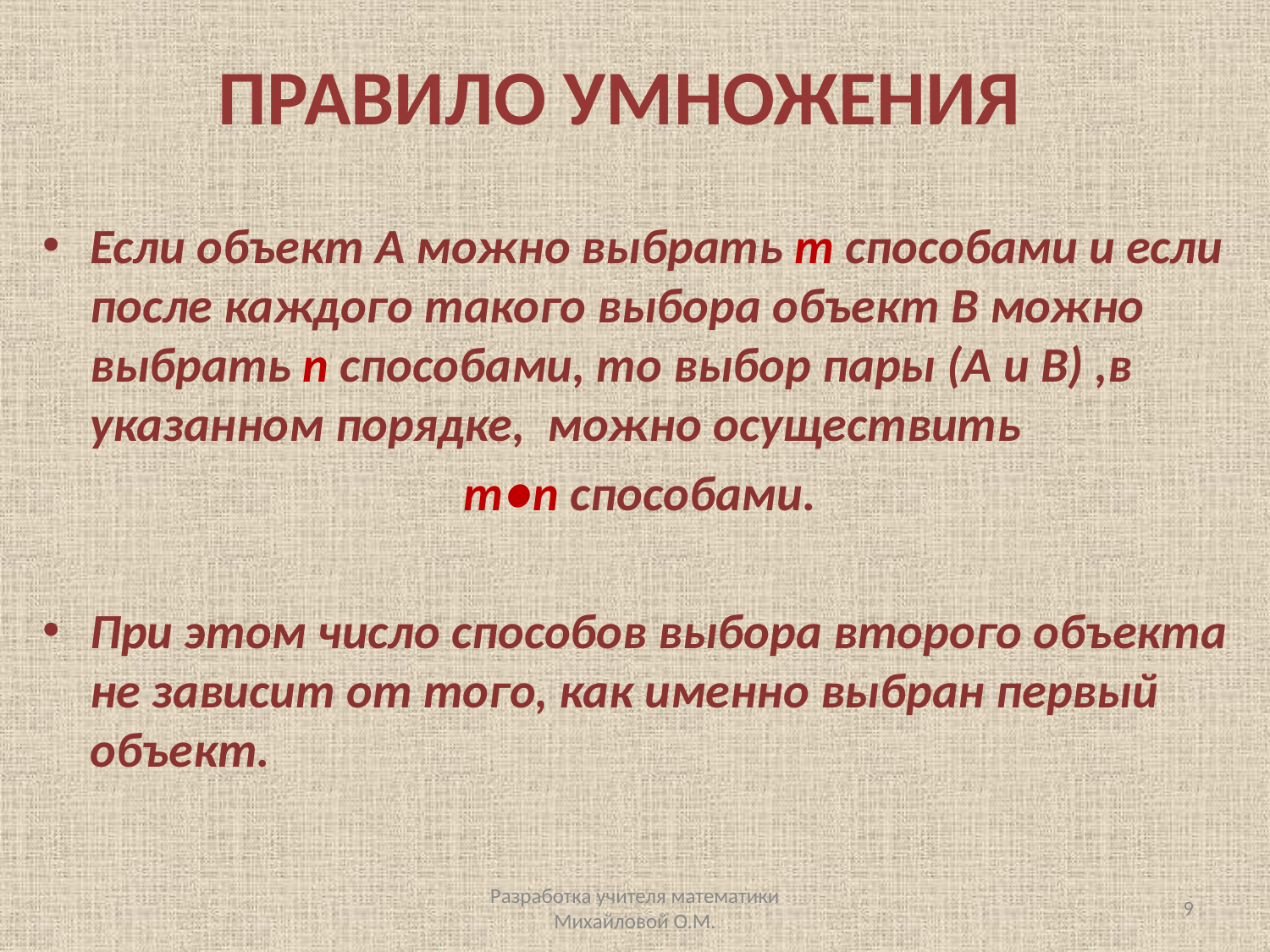

# ПРАВИЛО УМНОЖЕНИЯ
Если объект А можно выбрать m способами и если после каждого такого выбора объект В можно выбрать n способами, то выбор пары (А и В) ,в указанном порядке,  можно осуществить
m●n способами.

При этом число способов выбора второго объекта не зависит от того, как именно выбран первый объект.
Разработка учителя математики Михайловой О.М.
9